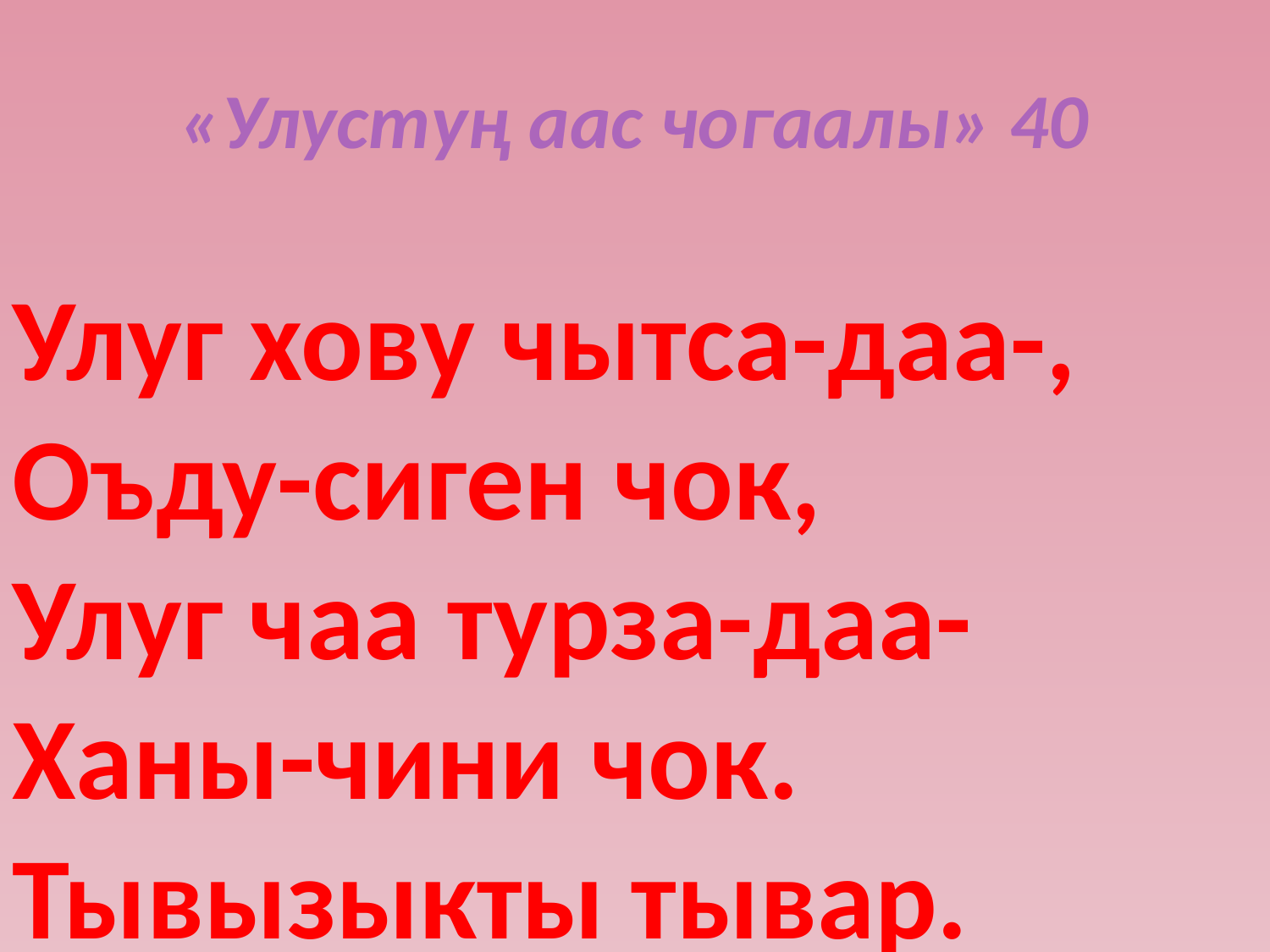

# «Улустуң аас чогаалы» 40
Улуг хову чытса-даа-,
Оъду-сиген чок,
Улуг чаа турза-даа-
Ханы-чини чок. Тывызыкты тывар.